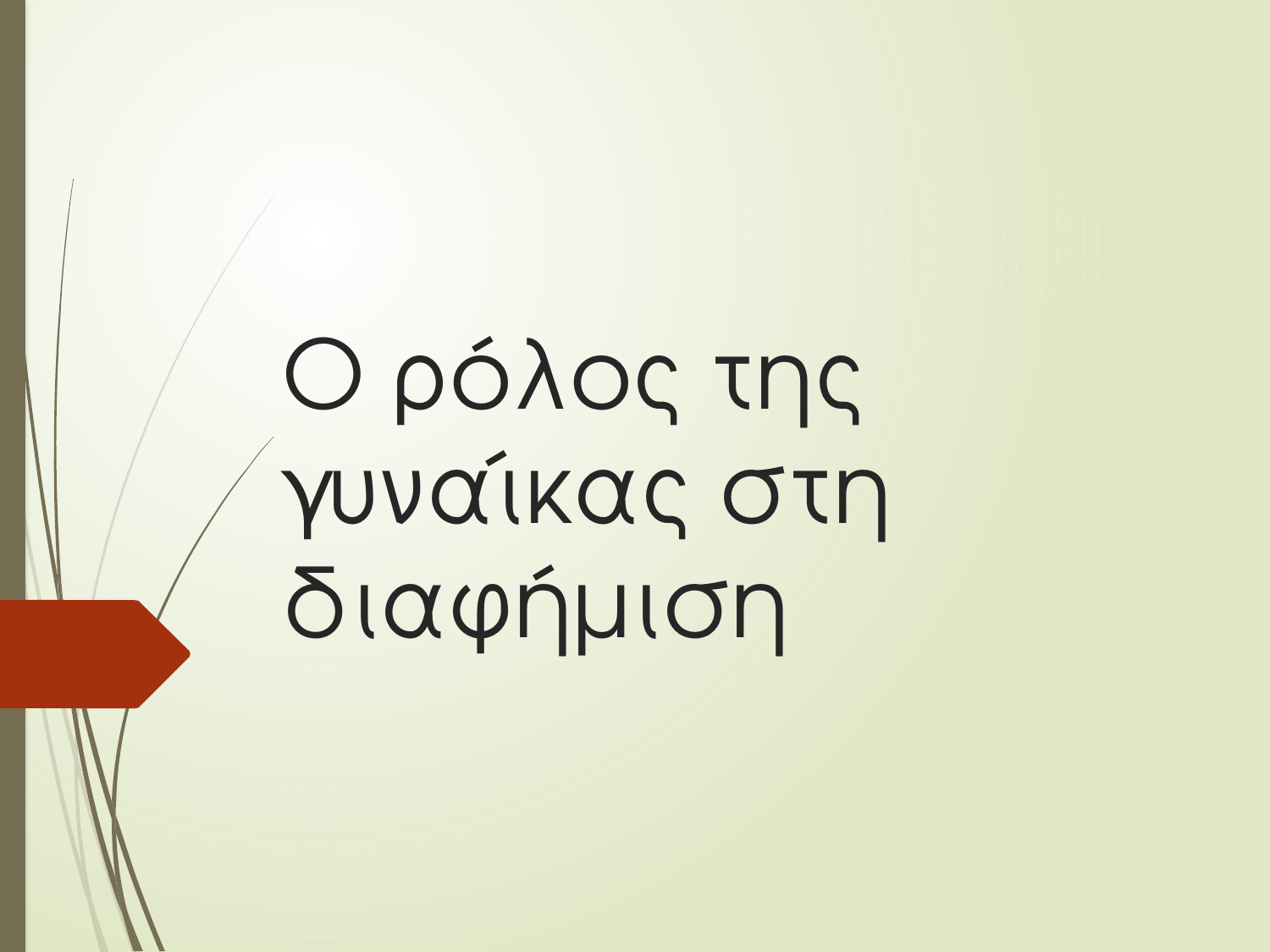

# Ο ρόλος της γυναίκας στη διαφήμιση